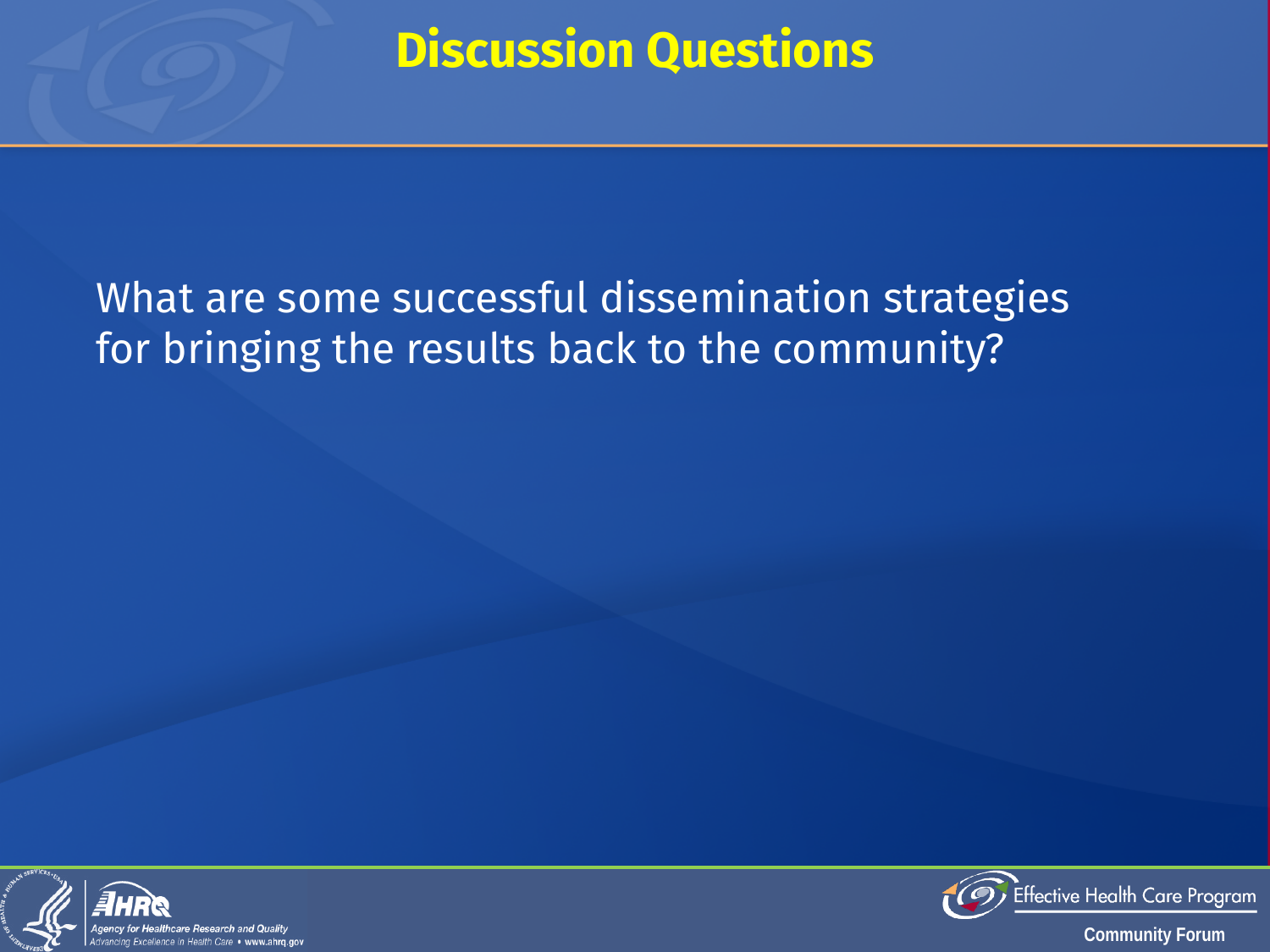

# Discussion Questions
What are some successful dissemination strategies
for bringing the results back to the community?